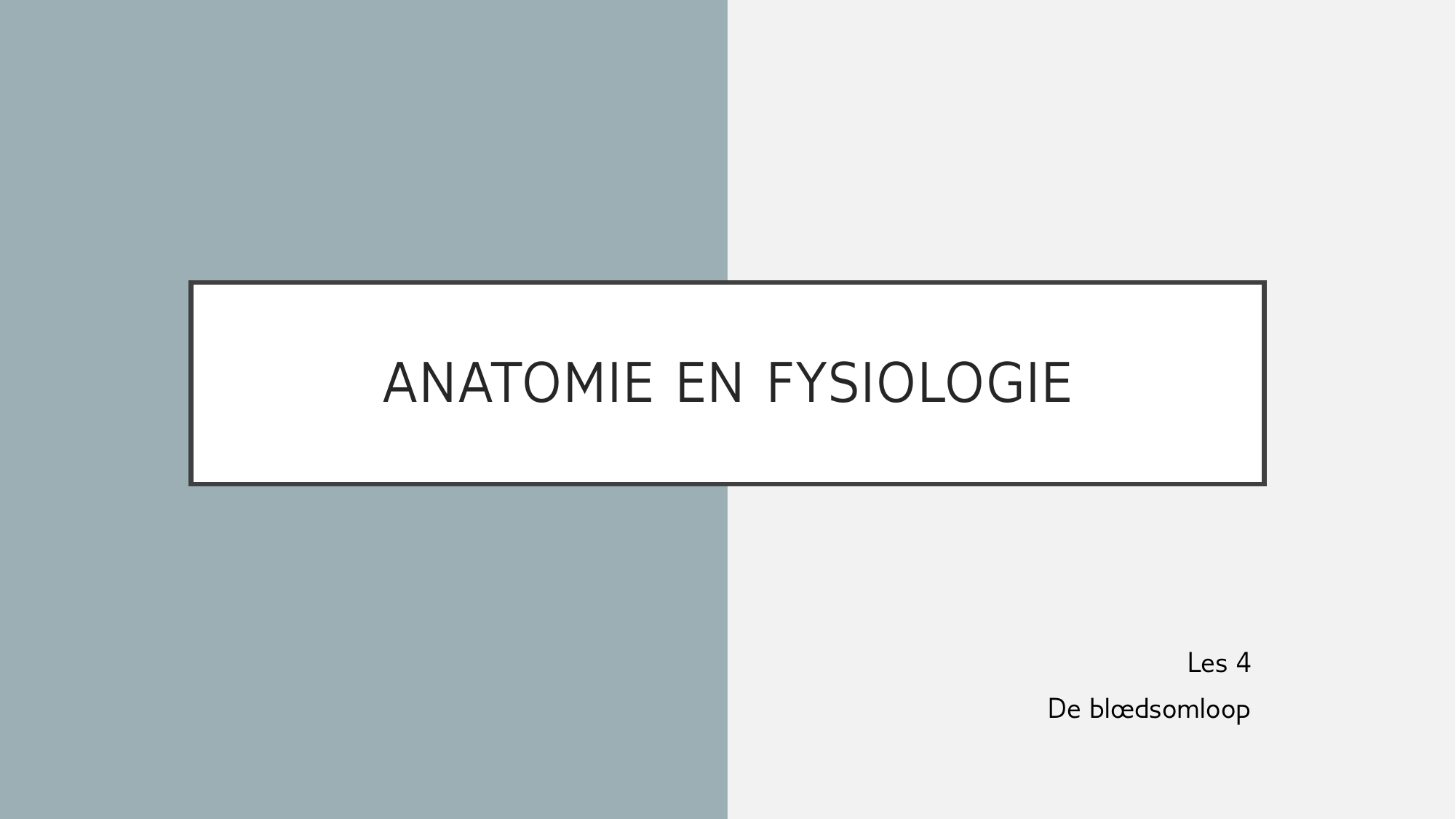

# Anatomie en fysiologie
Les 4
De bloedsomloop